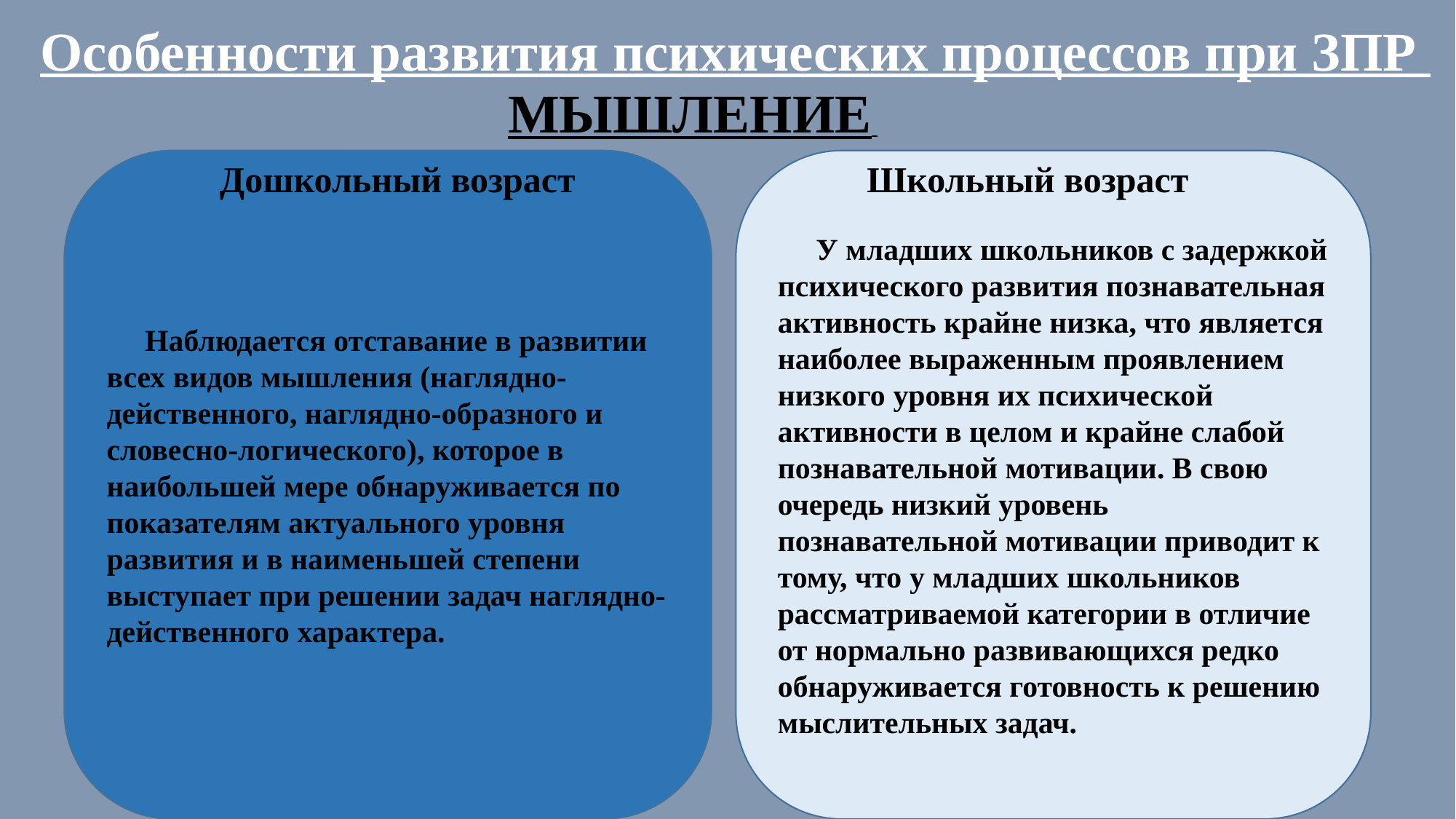

Особенности развития психических процессов при ЗПР

МЫШЛЕНИЕ
     Наблюдается отставание в развитии всех видов мышления (наглядно-действенного, наглядно-образного и словесно-логического), которое в наибольшей мере обнаруживается по показателям актуального уровня развития и в наименьшей степени выступает при решении задач наглядно-действенного характера.
Дошкольный возраст
Школьный возраст
     У младших школьников с задержкой психического развития познавательная активность крайне низка, что является наиболее выраженным проявлением низкого уровня их психической активности в целом и крайне слабой познавательной мотивации. В свою очередь низкий уровень познавательной мотивации приводит к тому, что у младших школьников рассматриваемой категории в отличие от нормально развивающихся редко обнаруживается готовность к решению мыслительных задач.